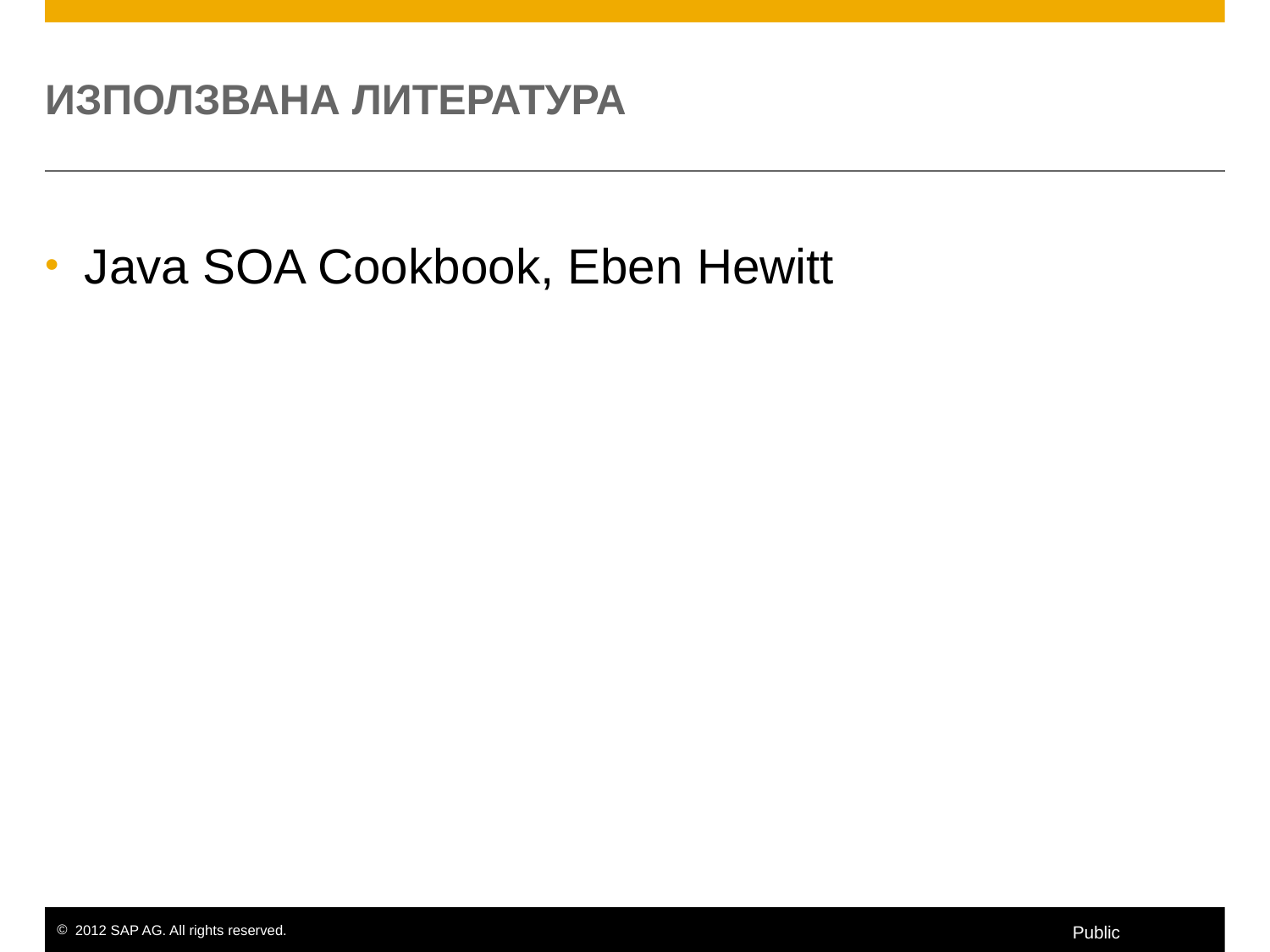

# ИЗПОЛЗВАНА ЛИТЕРАТУРА
Java SOA Cookbook, Eben Hewitt